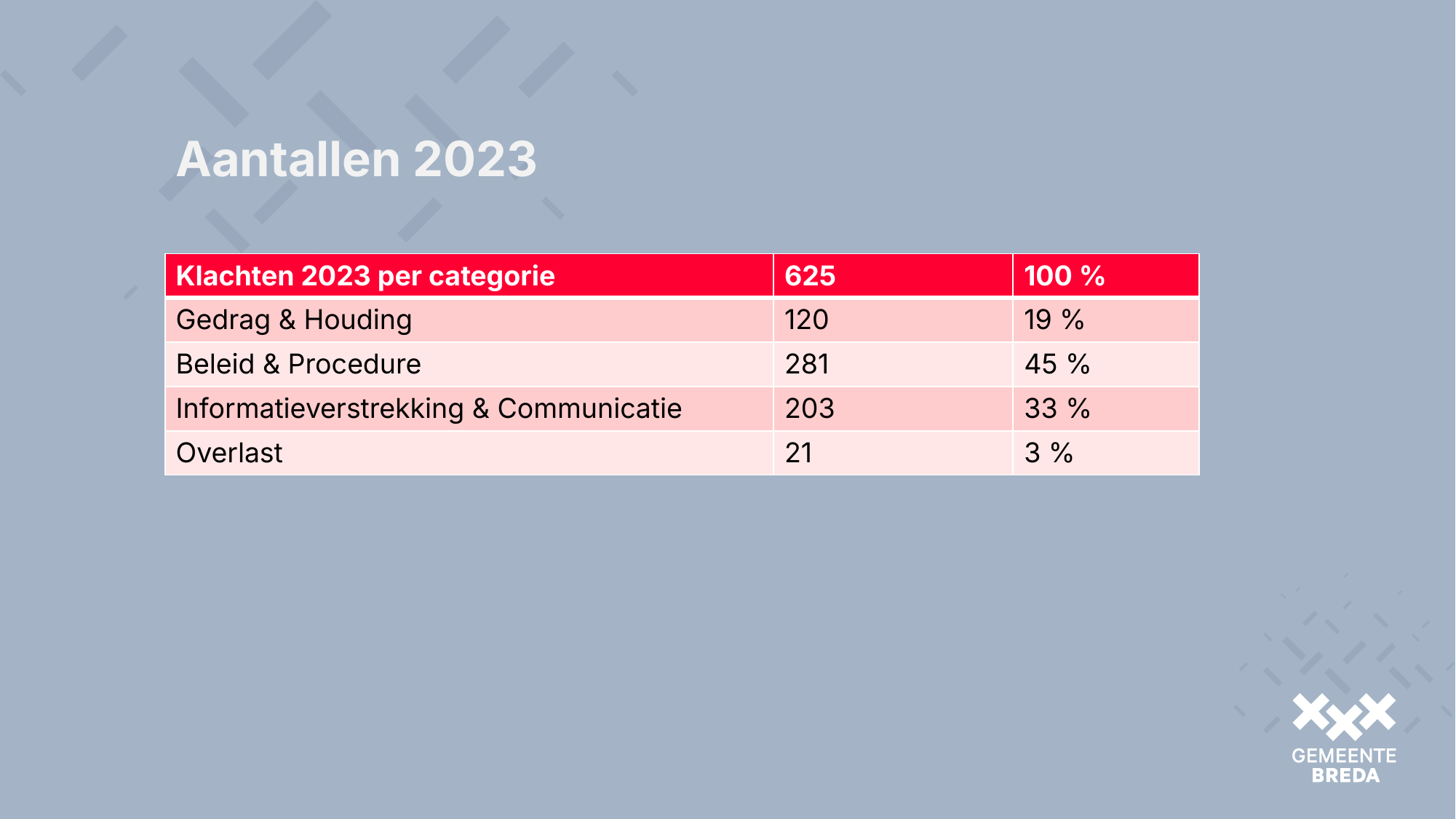

Aantallen 2023
| Klachten 2023 per categorie | 625 | 100 % |
| --- | --- | --- |
| Gedrag & Houding | 120 | 19 % |
| Beleid & Procedure | 281 | 45 % |
| Informatieverstrekking & Communicatie | 203 | 33 % |
| Overlast | 21 | 3 % |